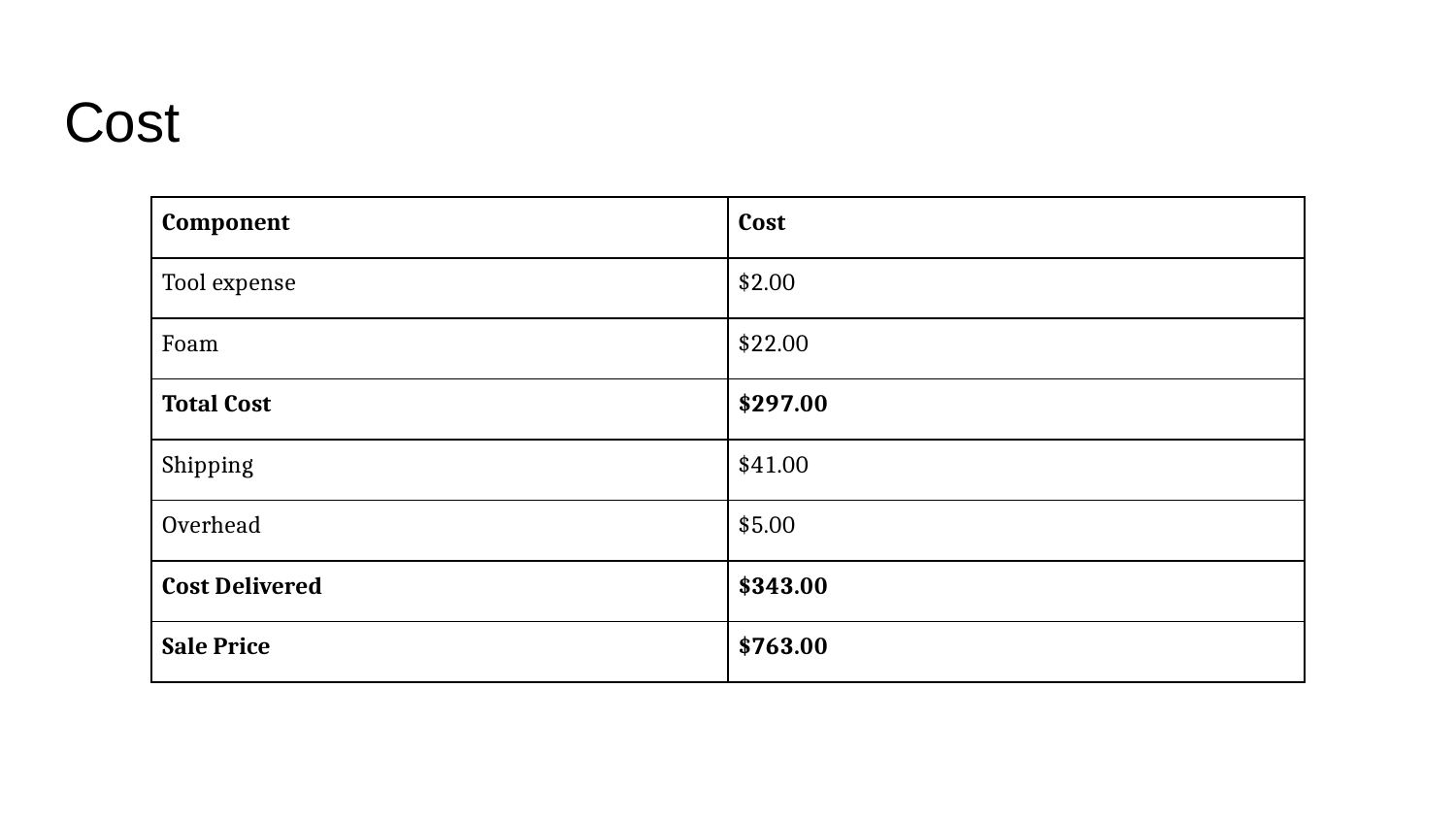

# Cost
| Component | Cost |
| --- | --- |
| Tool expense | $2.00 |
| Foam | $22.00 |
| Total Cost | $297.00 |
| Shipping | $41.00 |
| Overhead | $5.00 |
| Cost Delivered | $343.00 |
| Sale Price | $763.00 |